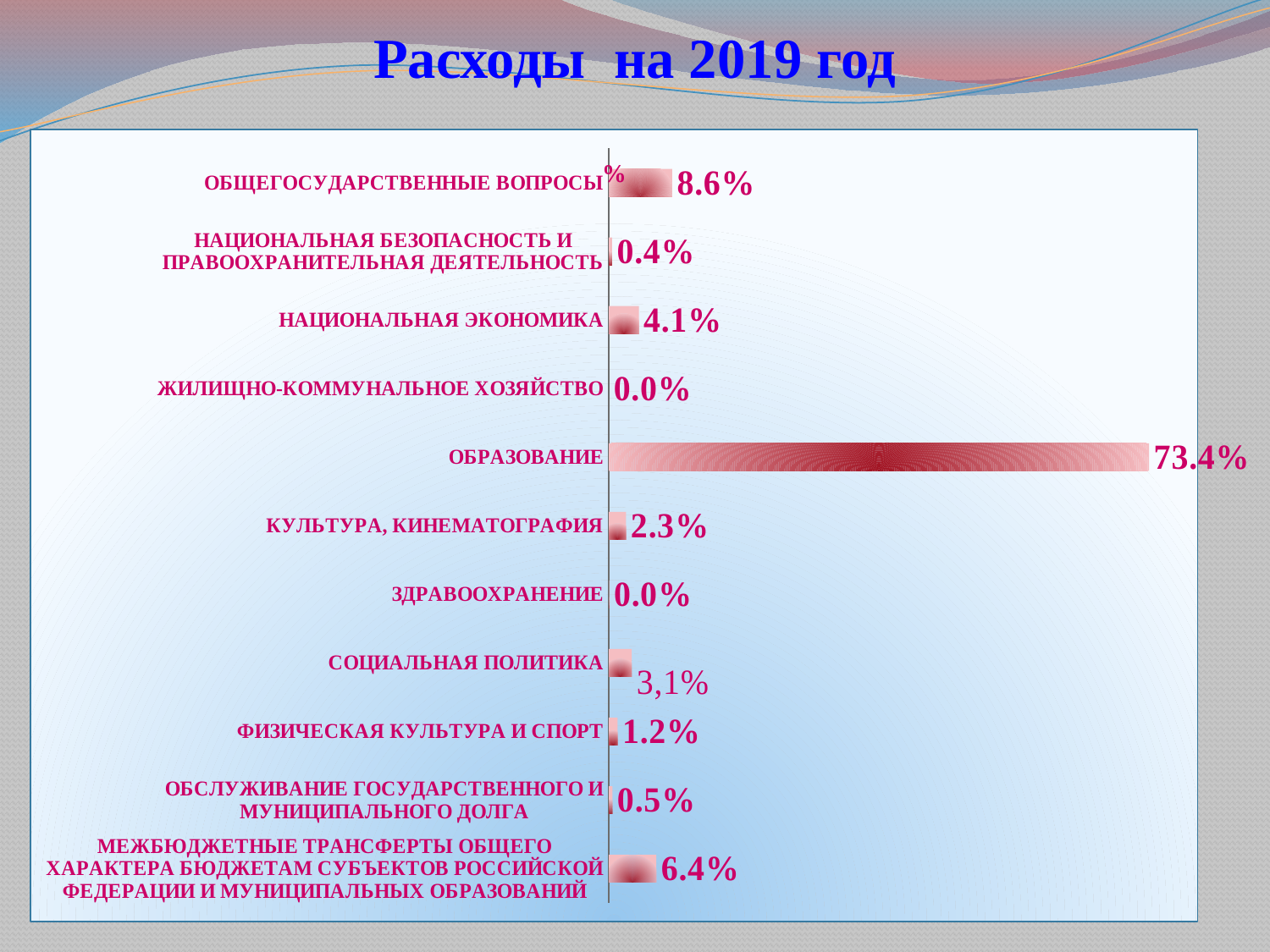

# Расходы  на 2019 год

### Chart:

| Category | % |
|---|---|
| МЕЖБЮДЖЕТНЫЕ ТРАНСФЕРТЫ ОБЩЕГО ХАРАКТЕРА БЮДЖЕТАМ СУБЪЕКТОВ РОССИЙСКОЙ ФЕДЕРАЦИИ И МУНИЦИПАЛЬНЫХ ОБРАЗОВАНИЙ | 0.06439699974626552 |
| ОБСЛУЖИВАНИЕ ГОСУДАРСТВЕННОГО И МУНИЦИПАЛЬНОГО ДОЛГА | 0.004768324686671895 |
| ФИЗИЧЕСКАЯ КУЛЬТУРА И СПОРТ | 0.01162183775882541 |
| СОЦИАЛЬНАЯ ПОЛИТИКА | 0.031064979689022977 |
| ЗДРАВООХРАНЕНИЕ | 0.00017881217575019603 |
| КУЛЬТУРА, КИНЕМАТОГРАФИЯ | 0.023158322505759388 |
| ОБРАЗОВАНИЕ | 0.7337953402858288 |
| ЖИЛИЩНО-КОММУНАЛЬНОЕ ХОЗЯЙСТВО | 0.0 |
| НАЦИОНАЛЬНАЯ ЭКОНОМИКА | 0.04076267922865911 |
| НАЦИОНАЛЬНАЯ БЕЗОПАСНОСТЬ И ПРАВООХРАНИТЕЛЬНАЯ ДЕЯТЕЛЬНОСТЬ | 0.004337744967465423 |
| ОБЩЕГОСУДАРСТВЕННЫЕ ВОПРОСЫ | 0.08591495895575119 |